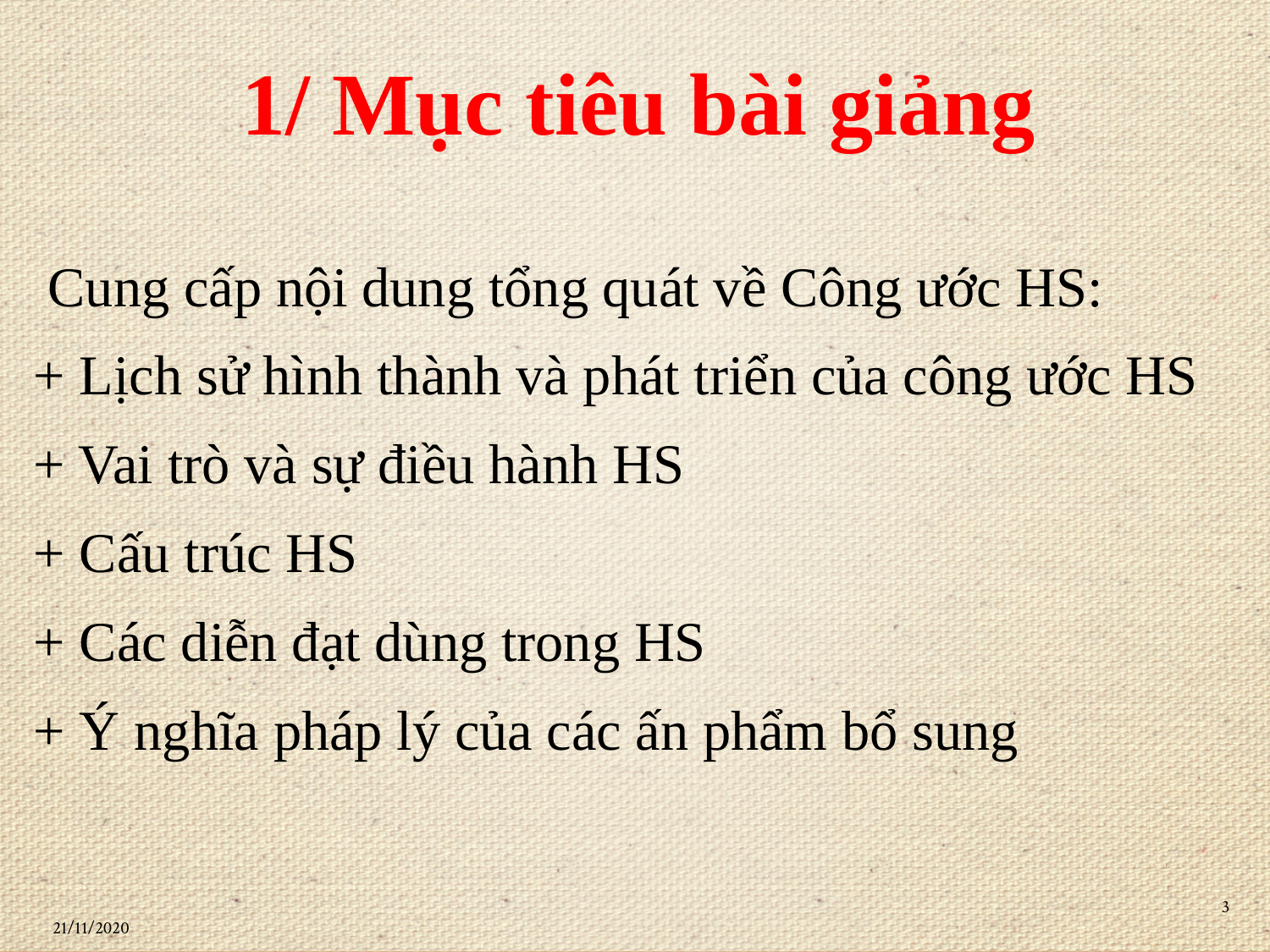

# 1/ Mục tiêu bài giảng
 Cung cấp nội dung tổng quát về Công ước HS:
+ Lịch sử hình thành và phát triển của công ước HS
+ Vai trò và sự điều hành HS
+ Cấu trúc HS
+ Các diễn đạt dùng trong HS
+ Ý nghĩa pháp lý của các ấn phẩm bổ sung
3
21/11/2020